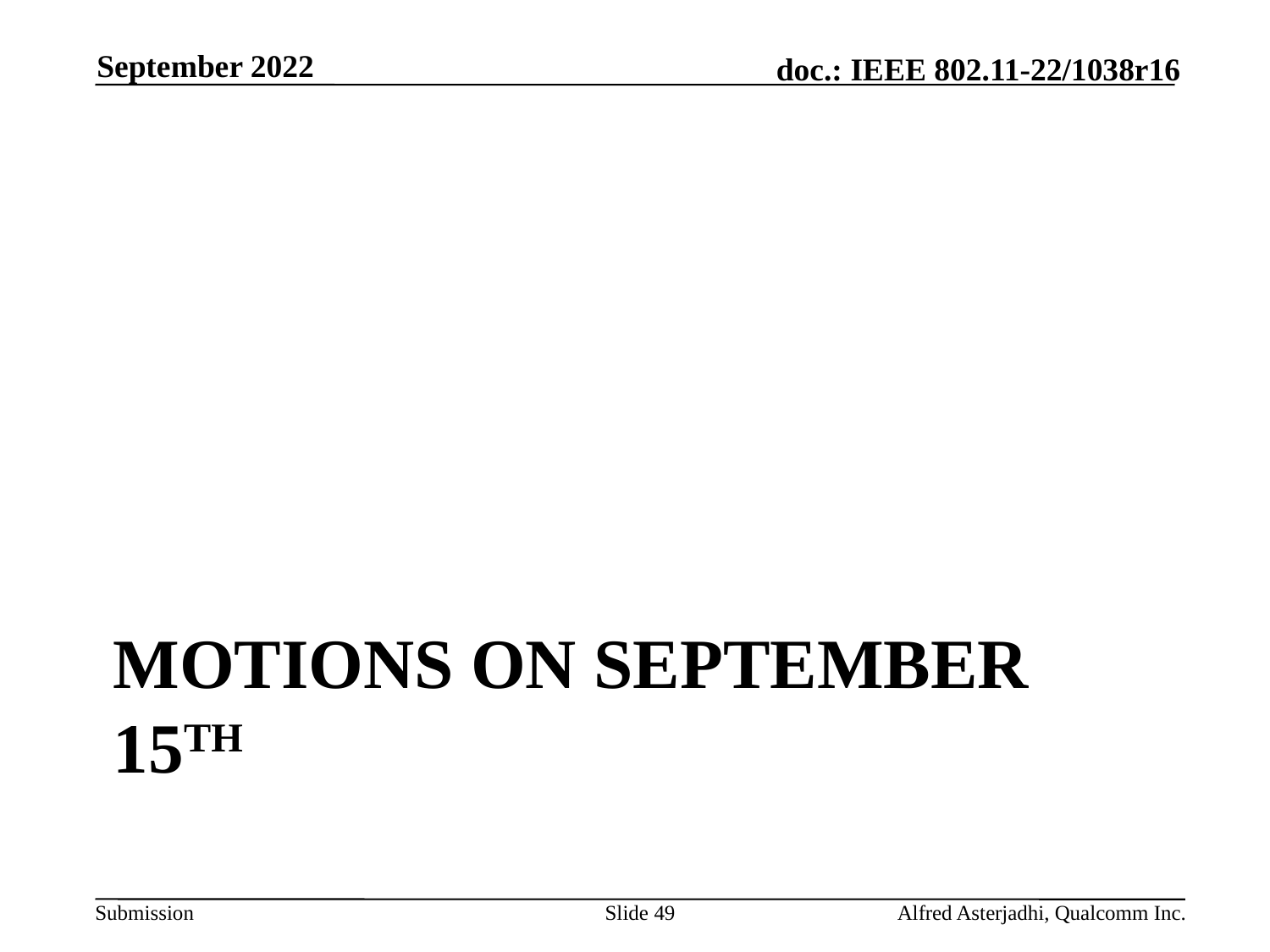

September 2022

# Motions on September 15th
Slide 49
Alfred Asterjadhi, Qualcomm Inc.